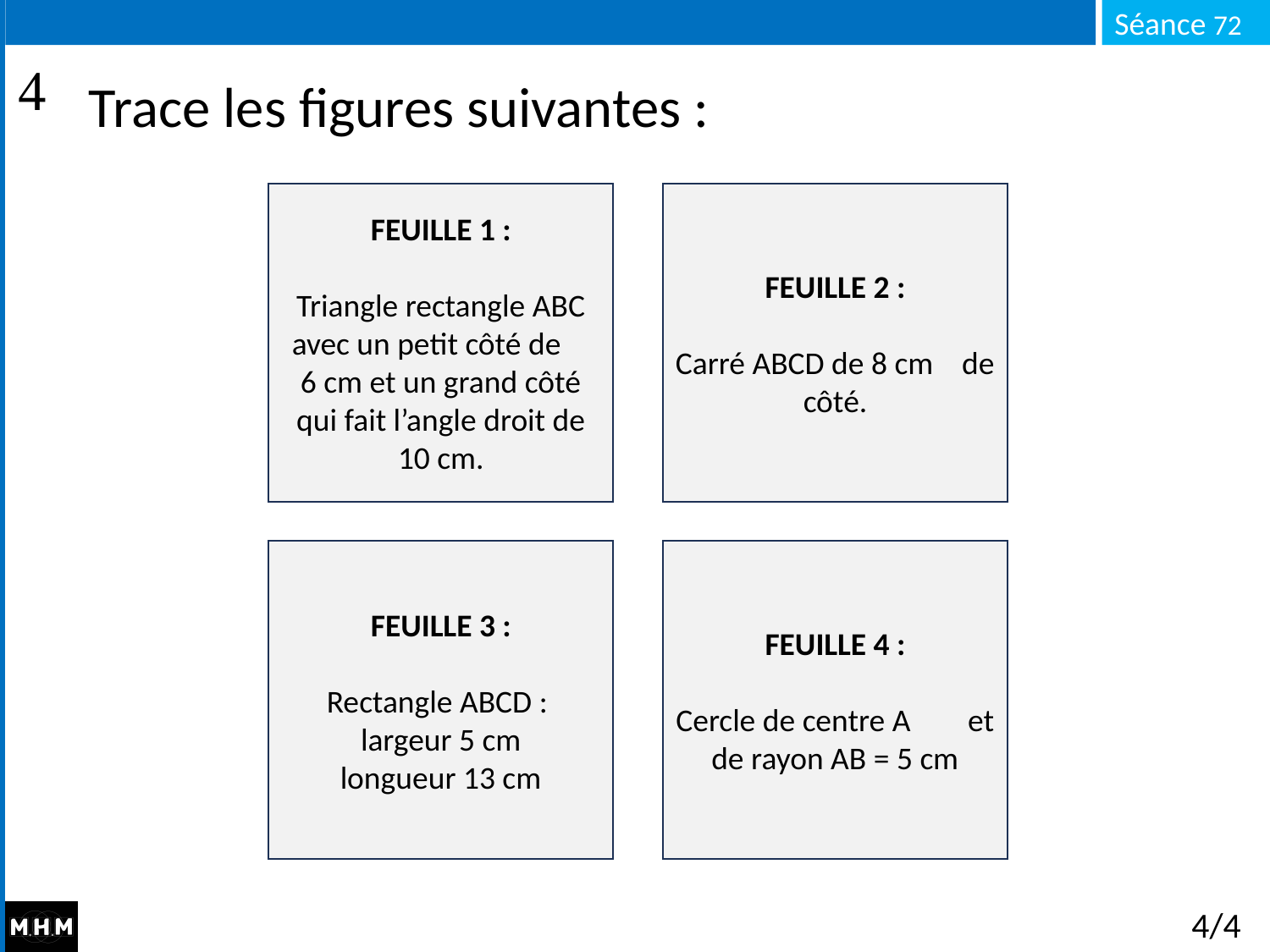

# Trace les figures suivantes :
FEUILLE 1 :

Triangle rectangle ABC avec un petit côté de     6 cm et un grand côté qui fait l’angle droit de 10 cm.
FEUILLE 2 :

Carré ABCD de 8 cm    de côté.
FEUILLE 3 :

Rectangle ABCD :
largeur 5 cm
longueur 13 cm
FEUILLE 4 :

Cercle de centre A        et de rayon AB = 5 cm
4/4